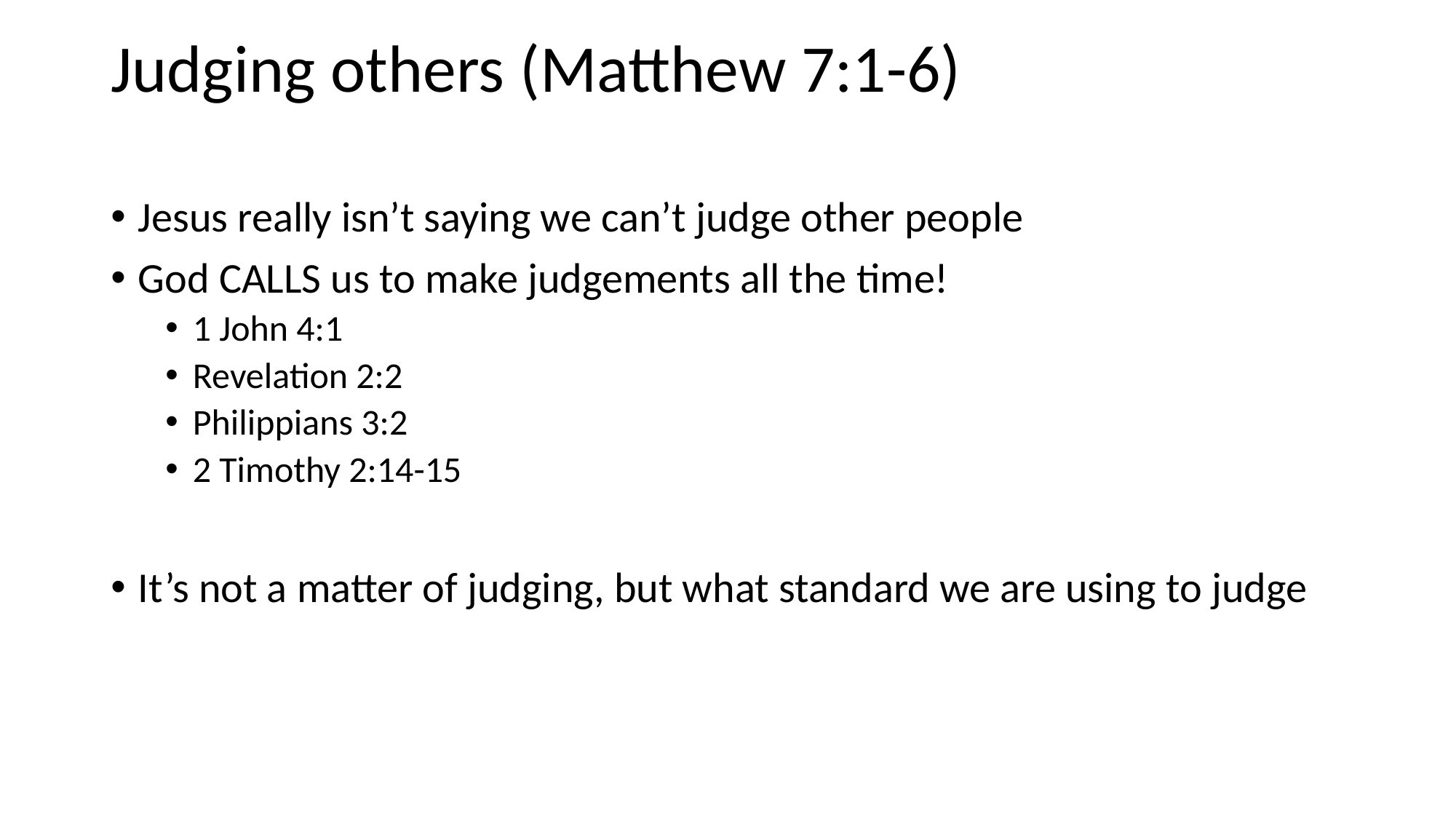

# Judging others (Matthew 7:1-6)

Jesus really isn’t saying we can’t judge other people
God CALLS us to make judgements all the time!
1 John 4:1
Revelation 2:2
Philippians 3:2
2 Timothy 2:14-15

It’s not a matter of judging, but what standard we are using to judge